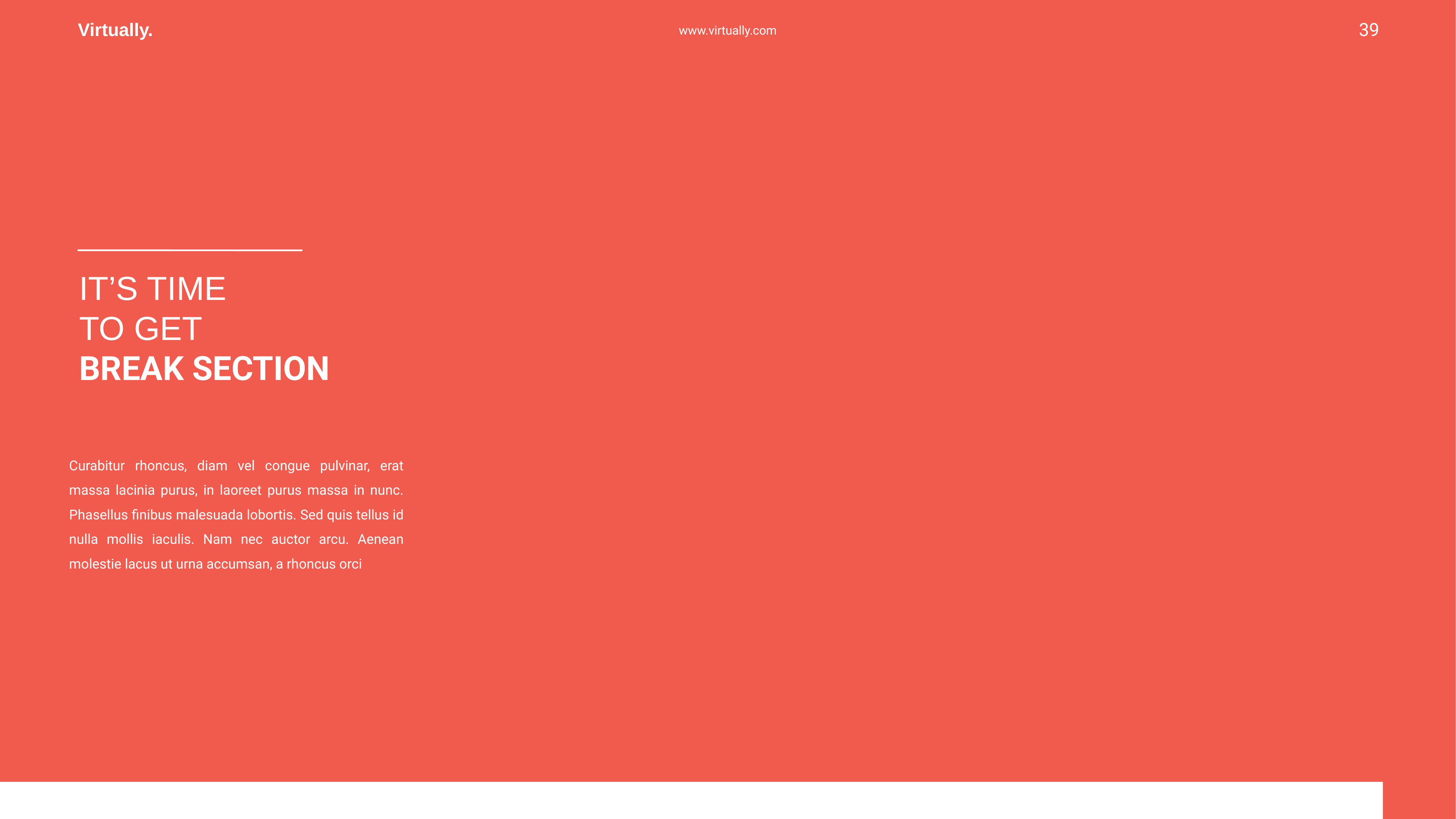

Virtually.
39
www.virtually.com

IT’S TIME
TO GET
BREAK SECTION
Curabitur rhoncus, diam vel congue pulvinar, erat massa lacinia purus, in laoreet purus massa in nunc. Phasellus finibus malesuada lobortis. Sed quis tellus id nulla mollis iaculis. Nam nec auctor arcu. Aenean molestie lacus ut urna accumsan, a rhoncus orci